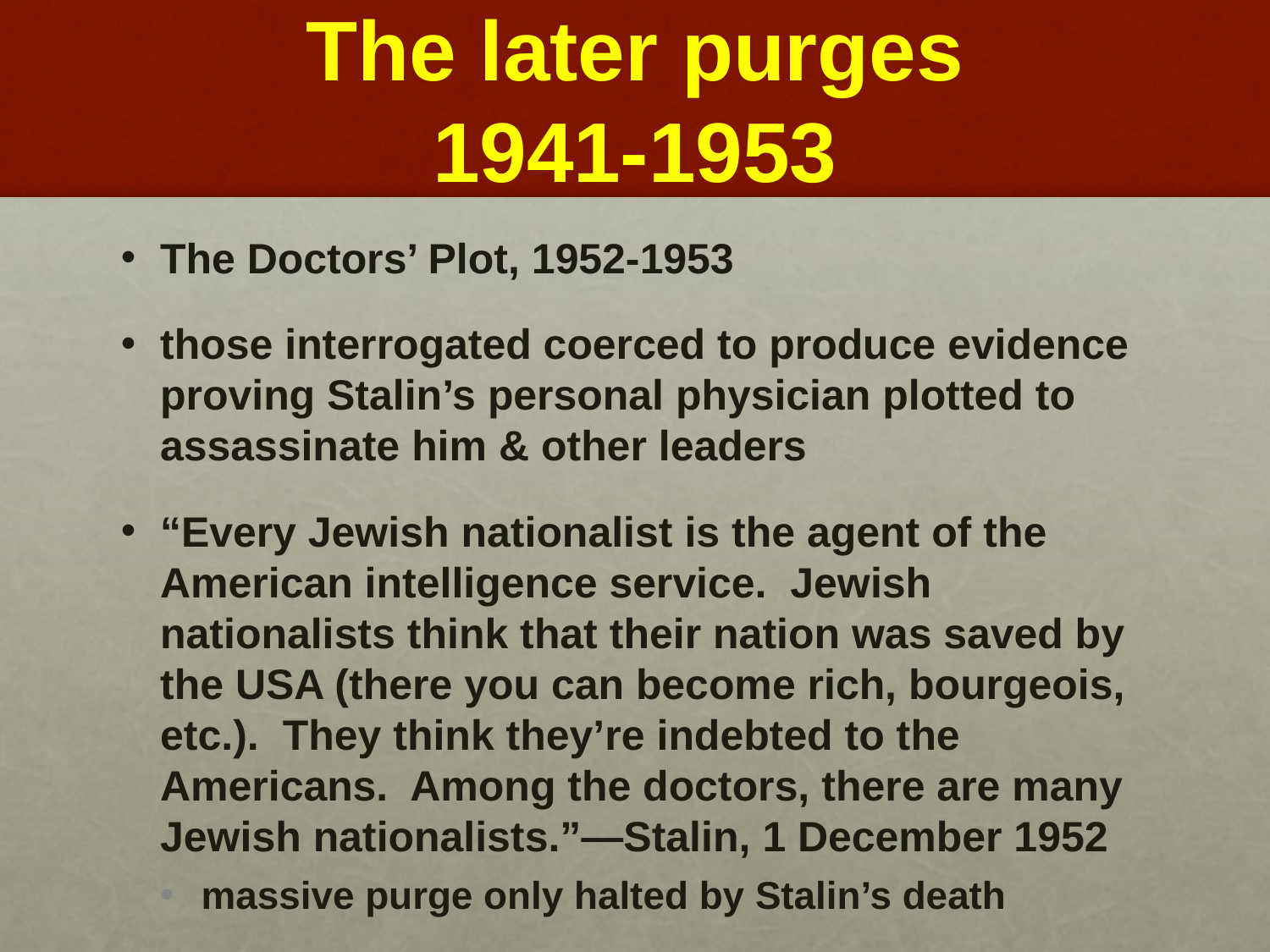

# The later purges 1941-1953
The Doctors’ Plot, 1952-1953
those interrogated coerced to produce evidence proving Stalin’s personal physician plotted to assassinate him & other leaders
“Every Jewish nationalist is the agent of the American intelligence service.  Jewish nationalists think that their nation was saved by the USA (there you can become rich, bourgeois, etc.).  They think they’re indebted to the Americans.  Among the doctors, there are many Jewish nationalists.”—Stalin, 1 December 1952
massive purge only halted by Stalin’s death